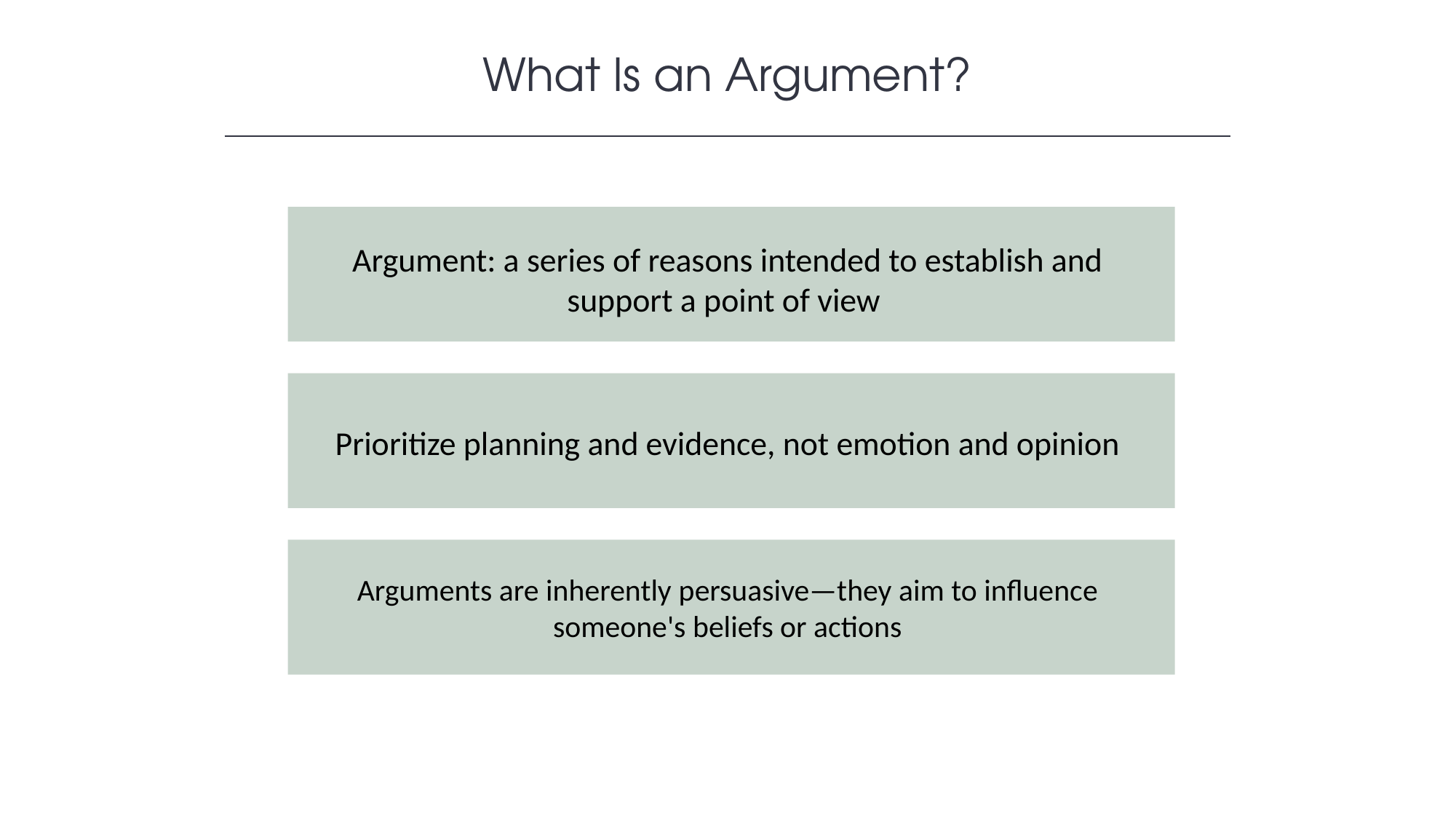

What Is an Argument?
HAWKES LEARNING

Argument: a series of reasons intended to establish and support a point of view

Prioritize planning and evidence, not emotion and opinion

Arguments are inherently persuasive—they aim to influence someone's beliefs or actions